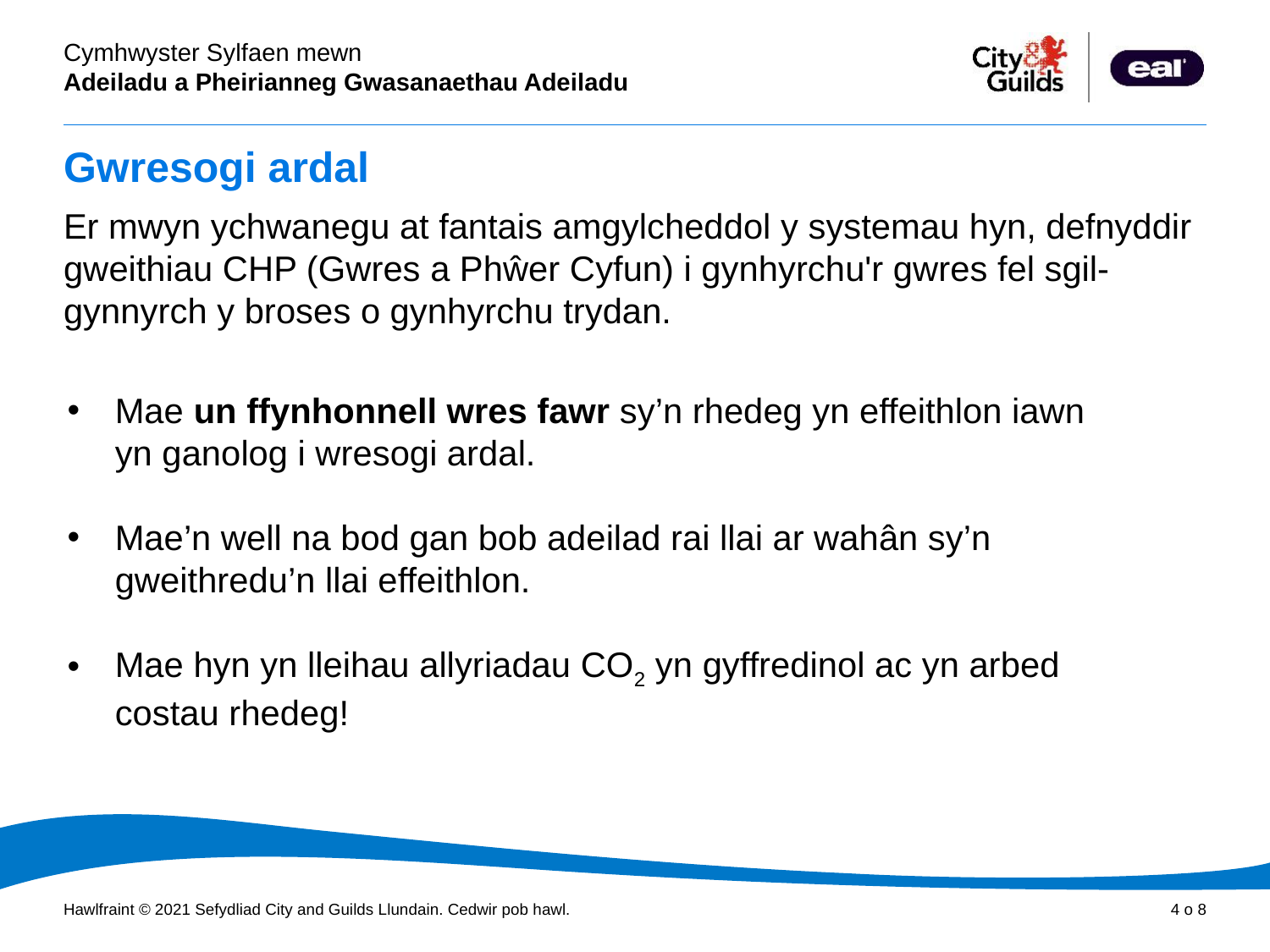

# Gwresogi ardal
Er mwyn ychwanegu at fantais amgylcheddol y systemau hyn, defnyddir gweithiau CHP (Gwres a Phŵer Cyfun) i gynhyrchu'r gwres fel sgil-gynnyrch y broses o gynhyrchu trydan.
Mae un ffynhonnell wres fawr sy’n rhedeg yn effeithlon iawn yn ganolog i wresogi ardal.

Mae’n well na bod gan bob adeilad rai llai ar wahân sy’n gweithredu’n llai effeithlon.

Mae hyn yn lleihau allyriadau CO2 yn gyffredinol ac yn arbed costau rhedeg!